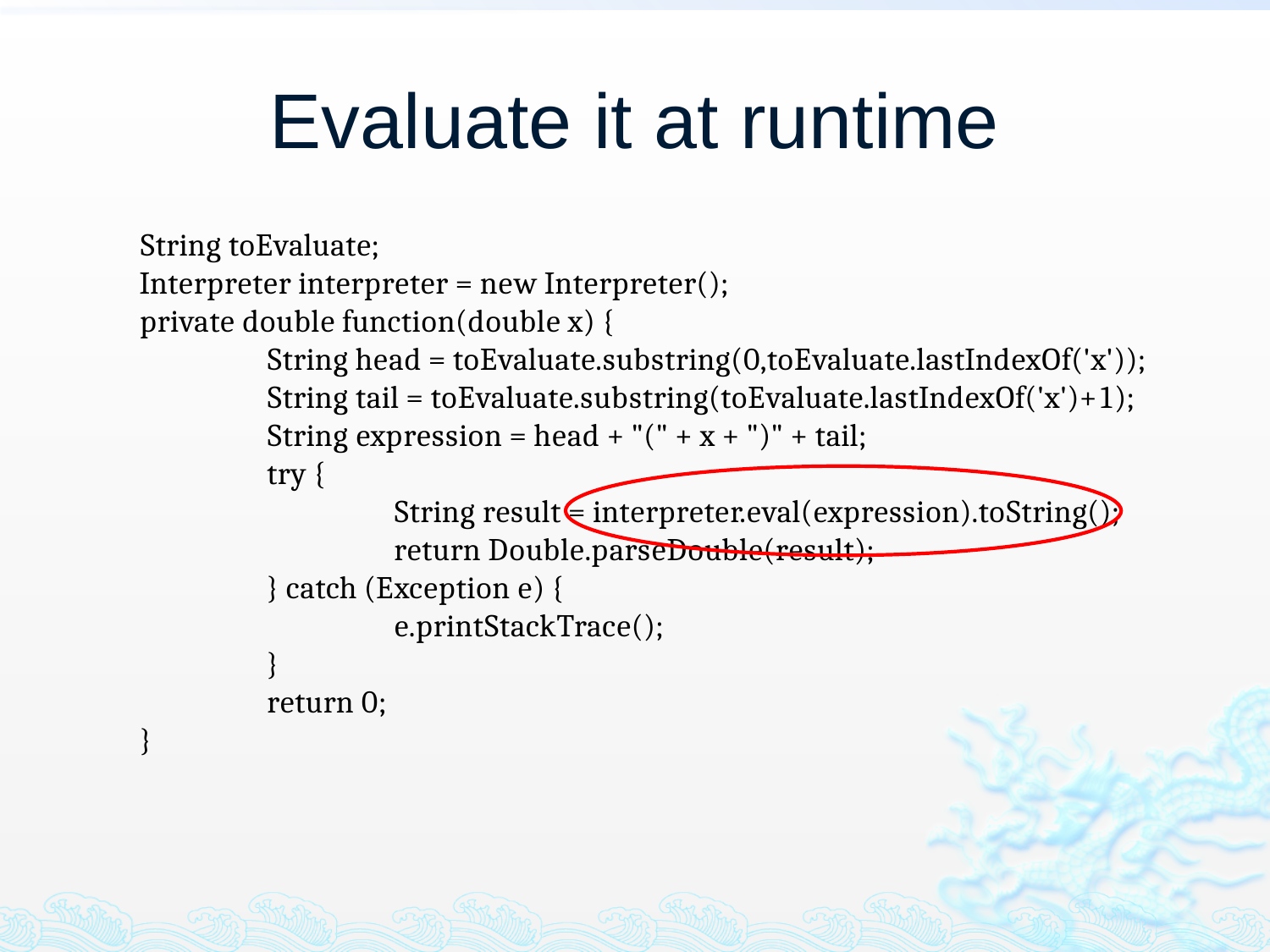

# Evaluate it at runtime
	String toEvaluate;
	Interpreter interpreter = new Interpreter();
	private double function(double x) {
		String head = toEvaluate.substring(0,toEvaluate.lastIndexOf('x'));
		String tail = toEvaluate.substring(toEvaluate.lastIndexOf('x')+1);
		String expression = head + "(" + x + ")" + tail;
		try {
			String result = interpreter.eval(expression).toString();
			return Double.parseDouble(result);
		} catch (Exception e) {
			e.printStackTrace();
		}
		return 0;
	}